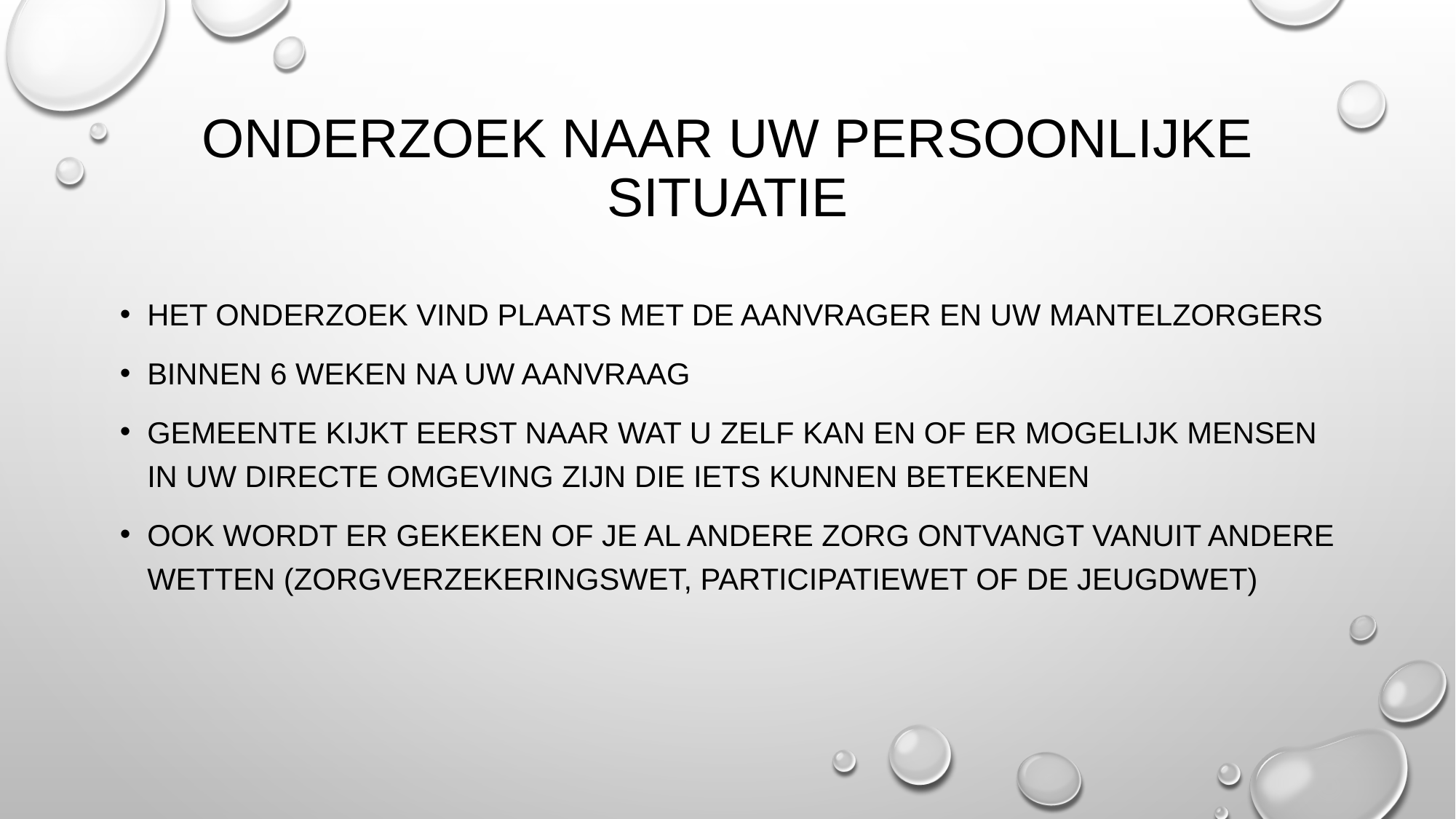

# Onderzoek naar uw persoonlijke situatie
Het onderzoek vind plaats met de aanvrager en uw mantelzorgers
Binnen 6 weken na uw aanvraag
Gemeente kijkt eerst naar wat u zelf kan en of er mogelijk mensen in uw directe omgeving zijn die iets kunnen betekenen
Ook wordt er gekeken of je al andere zorg ontvangt vanuit andere wetten (Zorgverzekeringswet, participatiewet of de Jeugdwet)